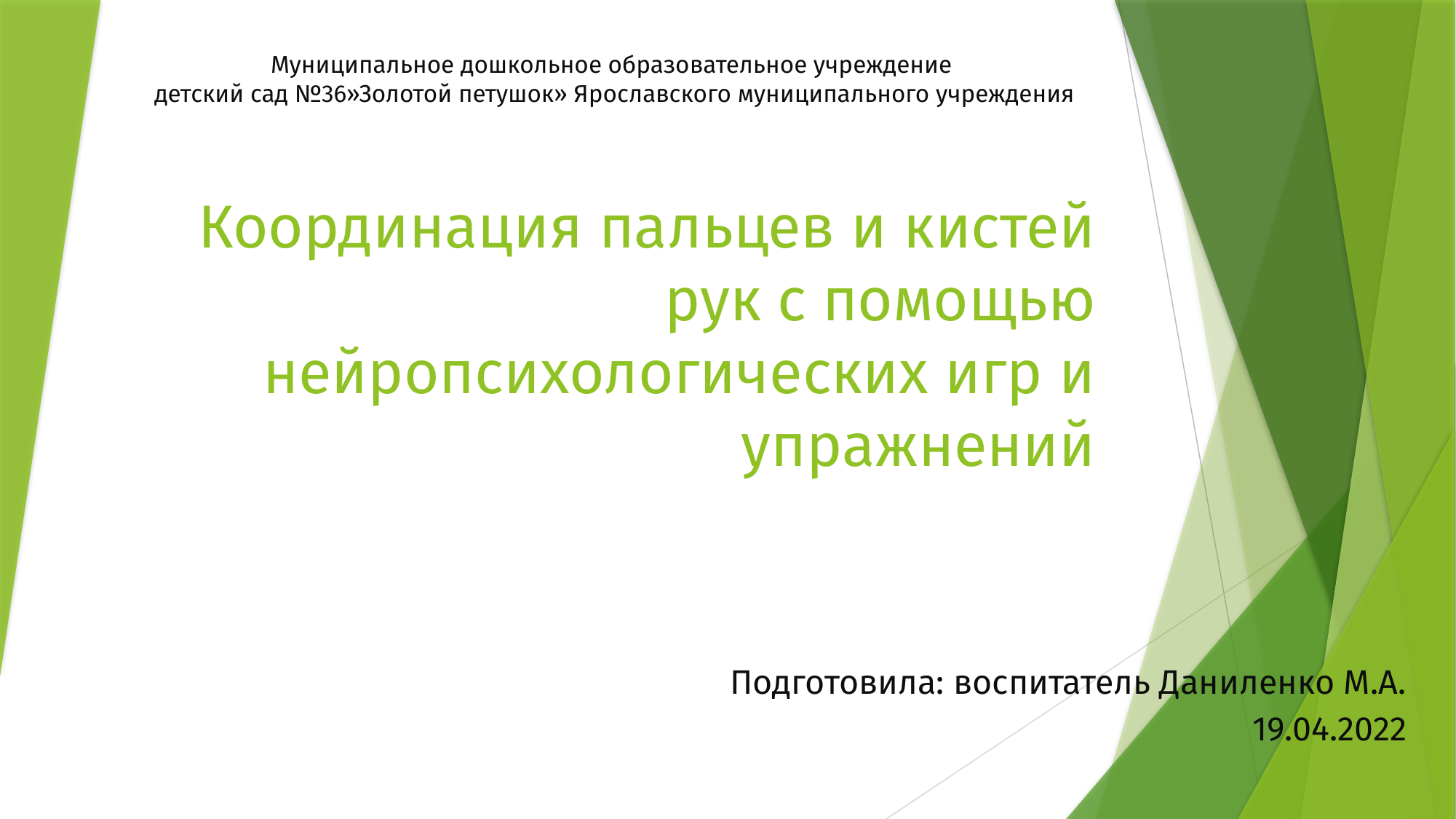

Муниципальное дошкольное образовательное учреждение
детский сад №36»Золотой петушок» Ярославского муниципального учреждения
# Координация пальцев и кистей рук с помощью нейропсихологических игр и упражнений

Подготовила: воспитатель Даниленко М.А.
19.04.2022